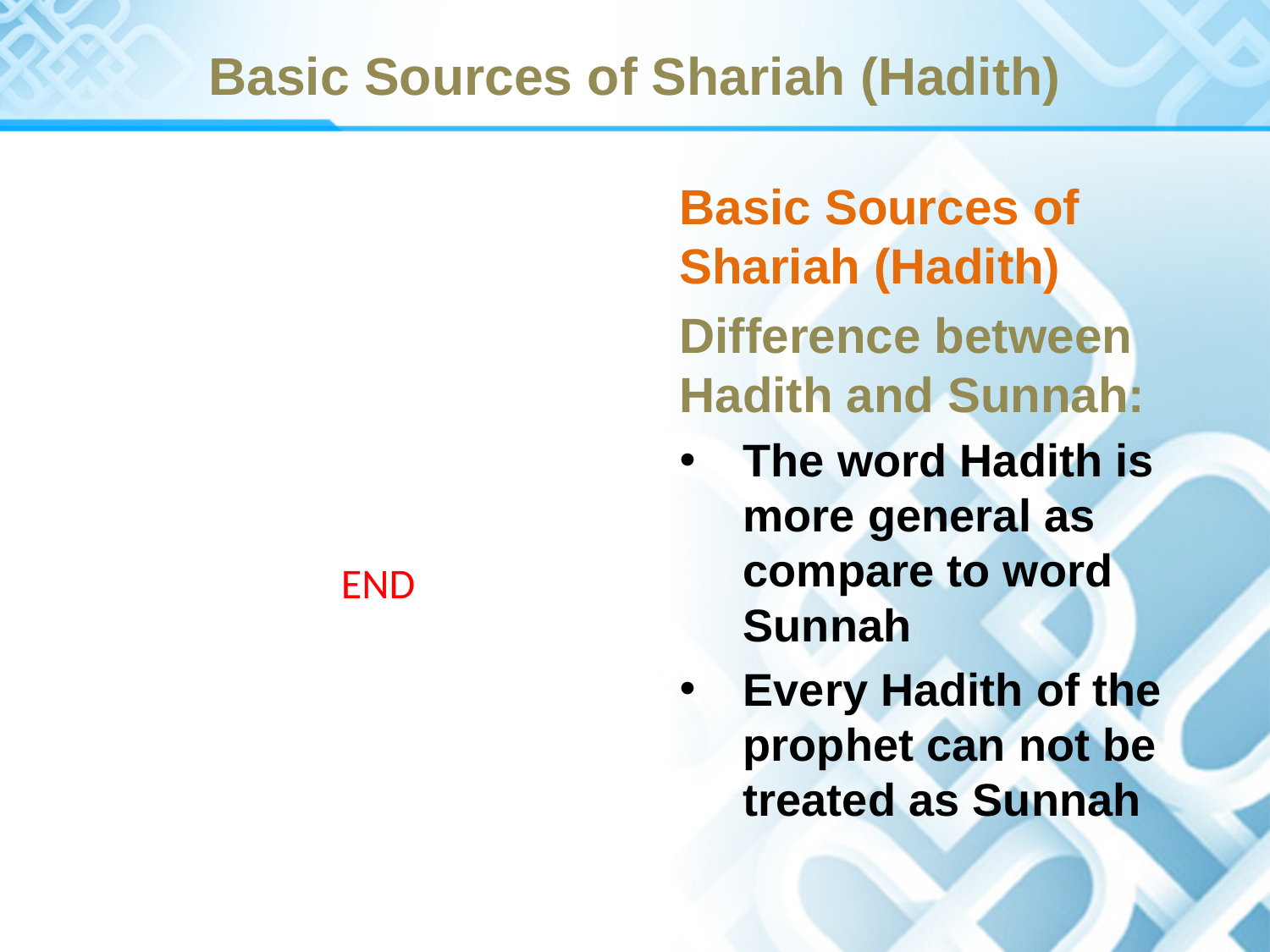

Basic Sources of Shariah (Hadith)
Basic Sources of Shariah (Hadith)
Difference between Hadith and Sunnah:
The word Hadith is more general as compare to word Sunnah
Every Hadith of the prophet can not be treated as Sunnah

END